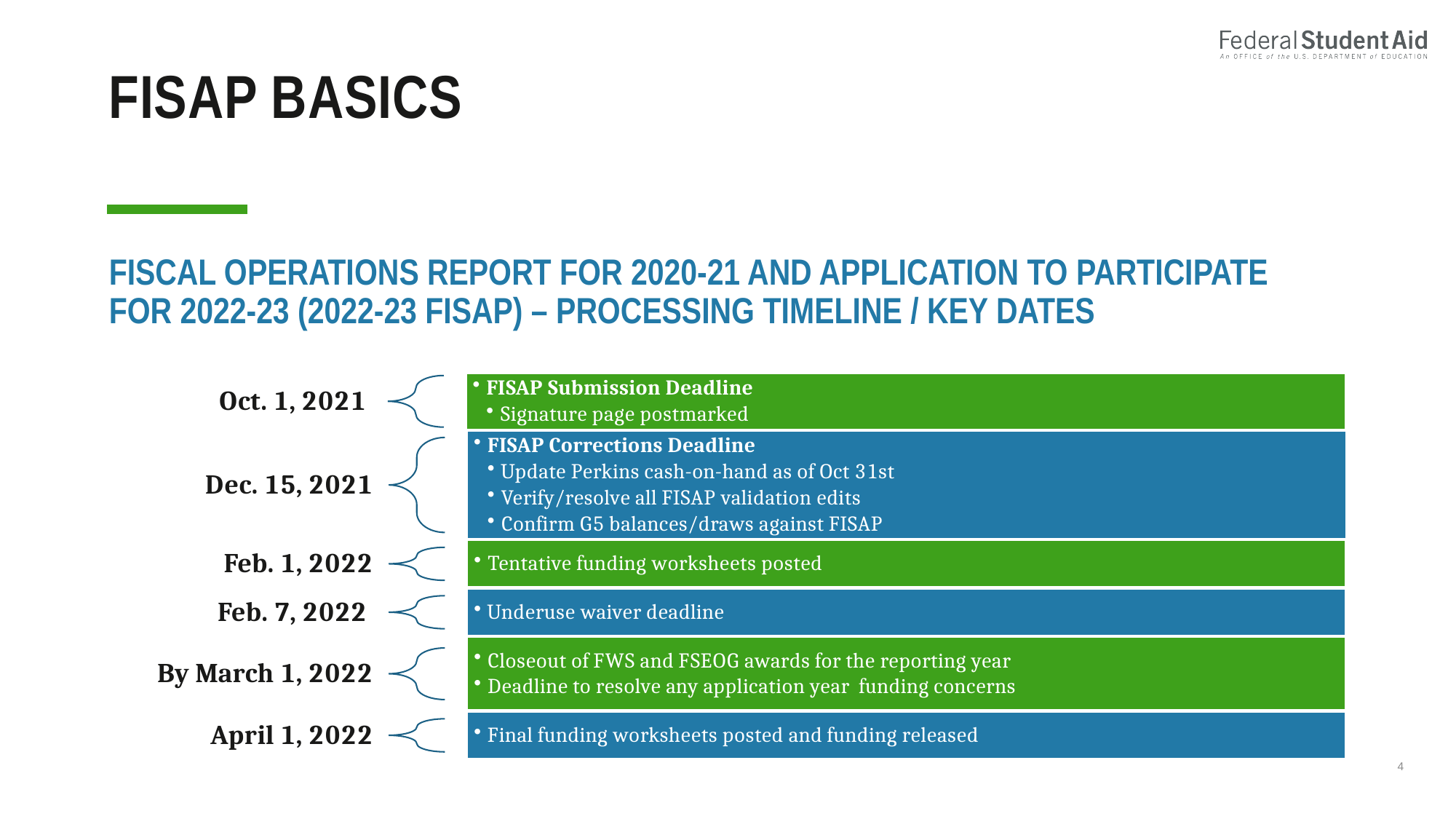

# FISAP BASIcs
Fiscal operations report for 2020-21 and application to participate for 2022-23 (2022-23 fisap) – processing timeline / key dates
Oct. 1, 2021
FISAP Submission Deadline
Signature page postmarked
Dec. 15, 2021
FISAP Corrections Deadline
Update Perkins cash-on-hand as of Oct 31st
Verify/resolve all FISAP validation edits
Confirm G5 balances/draws against FISAP
Feb. 1, 2022
Tentative funding worksheets posted
Feb. 7, 2022
Underuse waiver deadline
By March 1, 2022
Closeout of FWS and FSEOG awards for the reporting year
Deadline to resolve any application year  funding concerns
April 1, 2022
Final funding worksheets posted and funding released
4